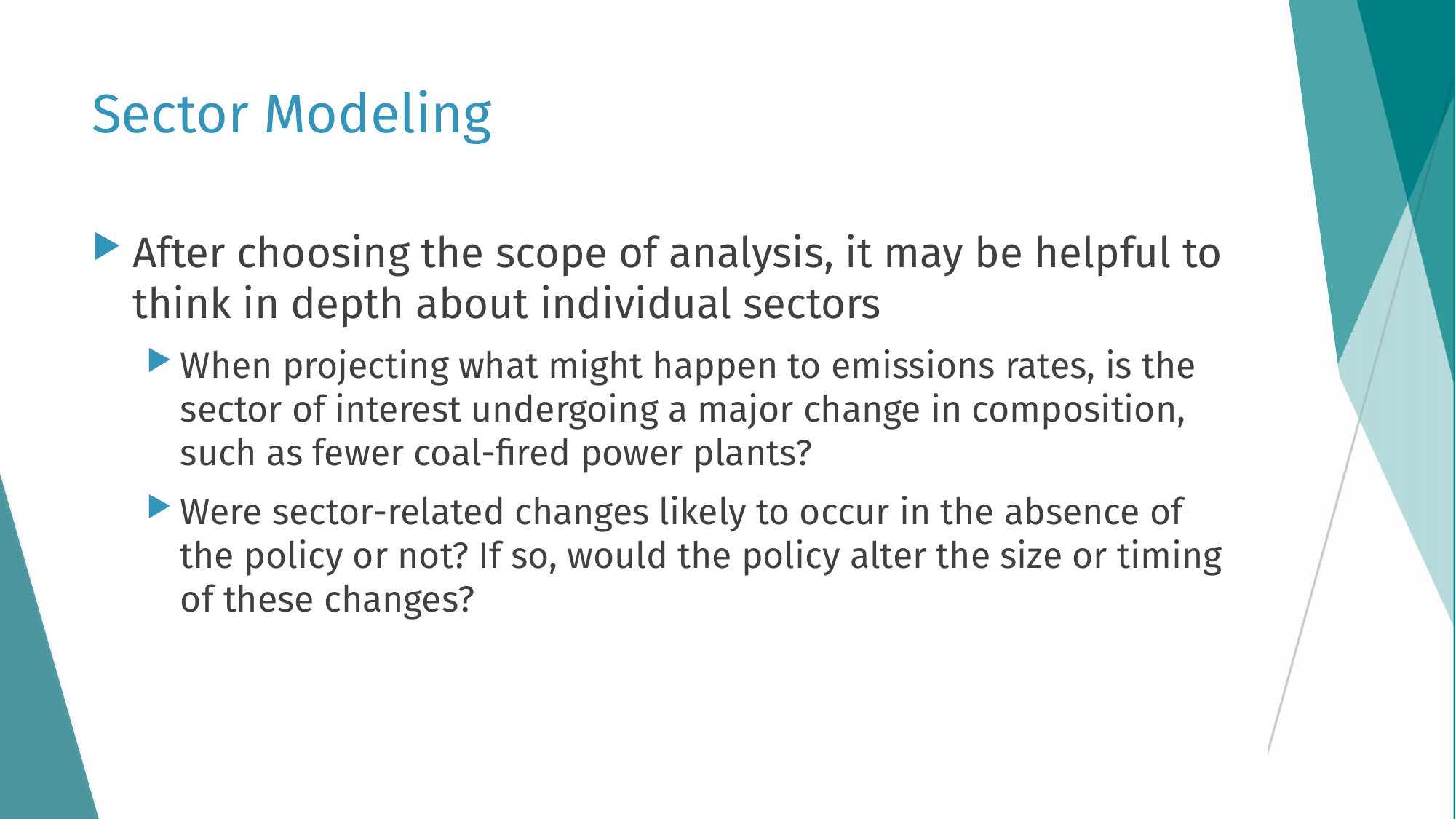

# Sector Modeling
After choosing the scope of analysis, it may be helpful to think in depth about individual sectors
When projecting what might happen to emissions rates, is the sector of interest undergoing a major change in composition, such as fewer coal-fired power plants?
Were sector-related changes likely to occur in the absence of the policy or not? If so, would the policy alter the size or timing of these changes?